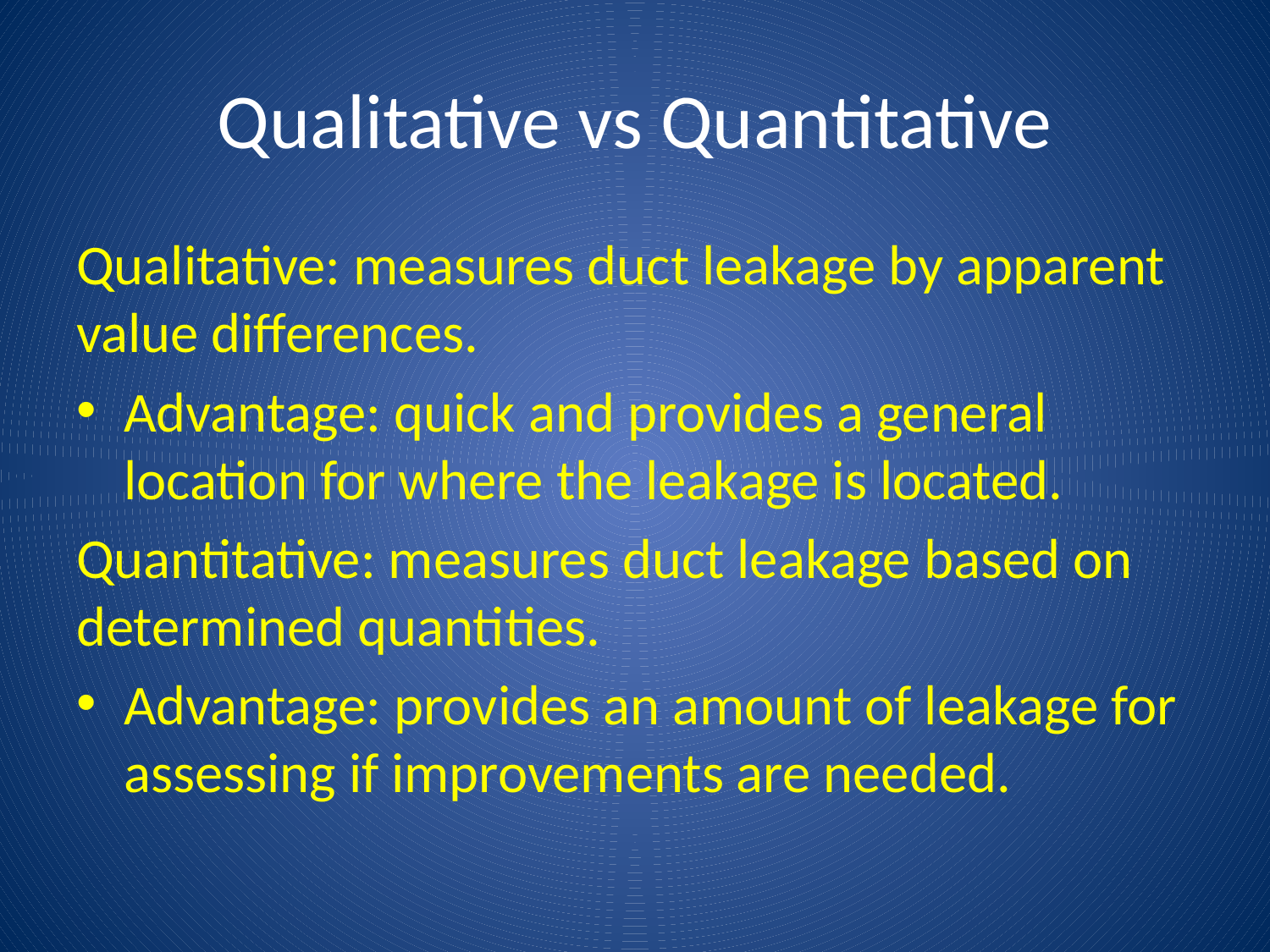

# Qualitative vs Quantitative
Qualitative: measures duct leakage by apparent value differences.
Advantage: quick and provides a general location for where the leakage is located.
Quantitative: measures duct leakage based on determined quantities.
Advantage: provides an amount of leakage for assessing if improvements are needed.